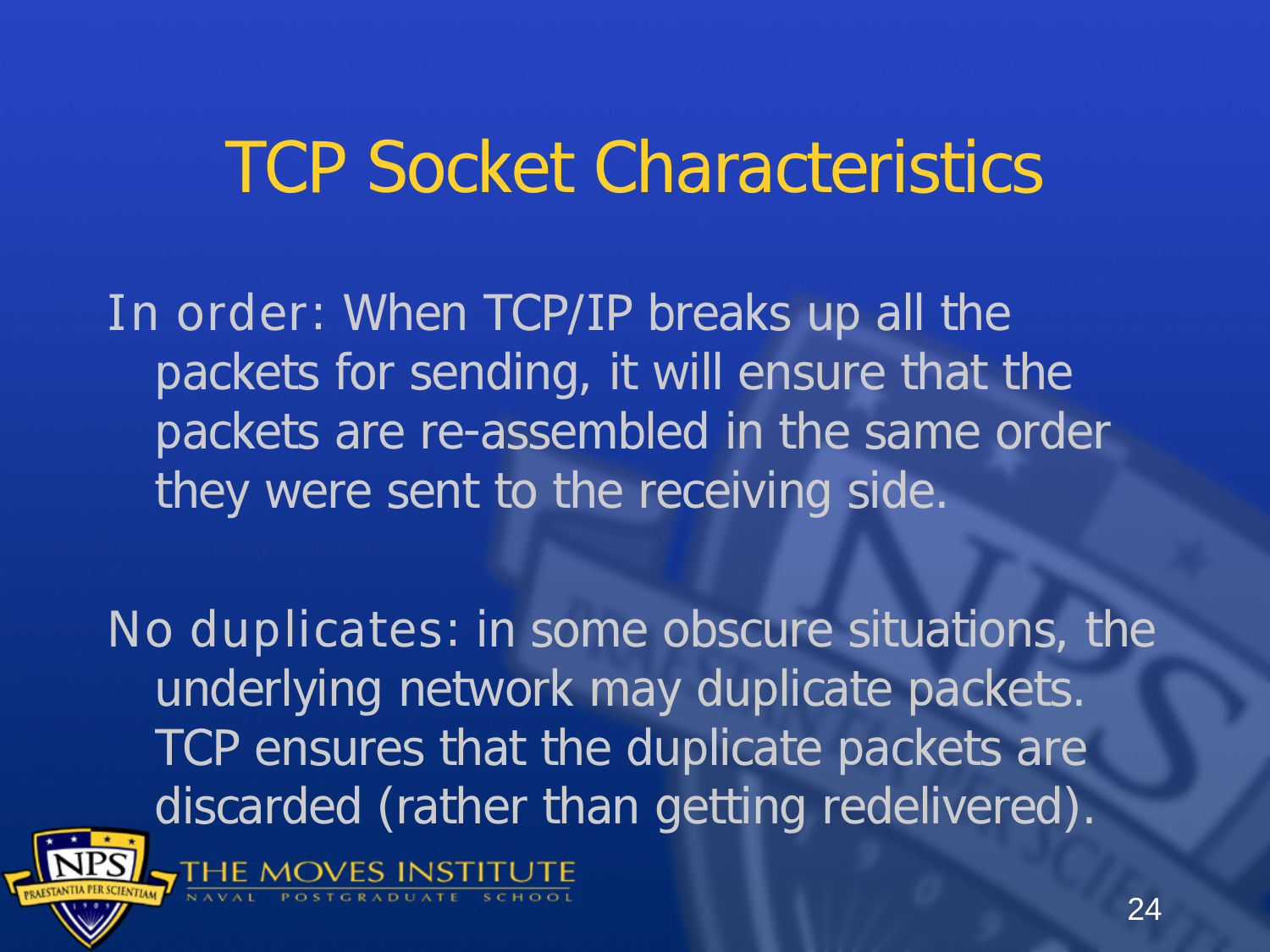

# TCP Socket Characteristics
In order: When TCP/IP breaks up all the packets for sending, it will ensure that the packets are re-assembled in the same order they were sent to the receiving side.

No duplicates: in some obscure situations, the underlying network may duplicate packets. TCP ensures that the duplicate packets are discarded (rather than getting redelivered).
24